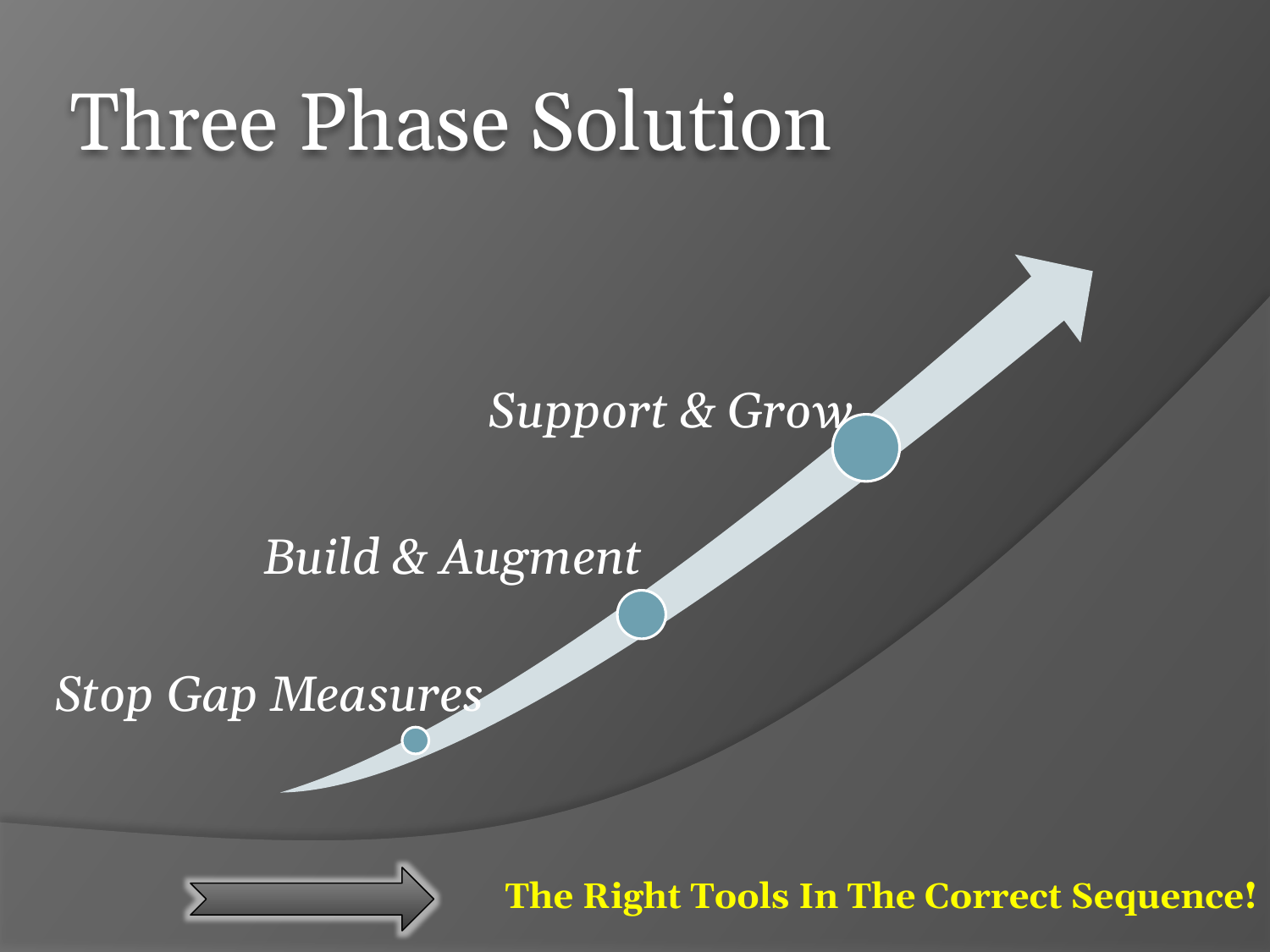

# Three Phase Solution
Stop Gap Measures
Build & Augment
Support & Grow
The Right Tools In The Correct Sequence!